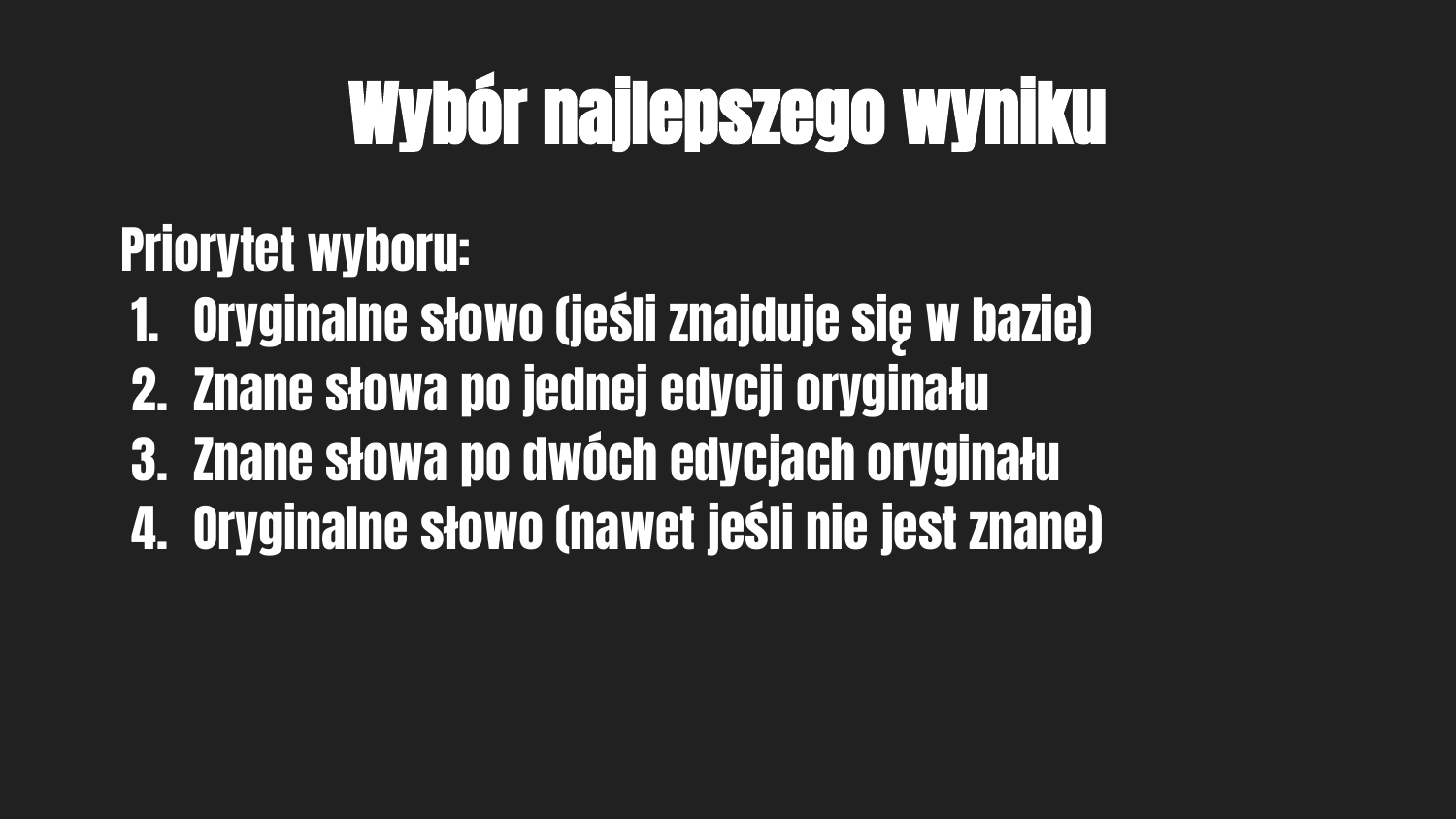

Wybór najlepszego wyniku
Priorytet wyboru:
Oryginalne słowo (jeśli znajduje się w bazie)
Znane słowa po jednej edycji oryginału
Znane słowa po dwóch edycjach oryginału
Oryginalne słowo (nawet jeśli nie jest znane)